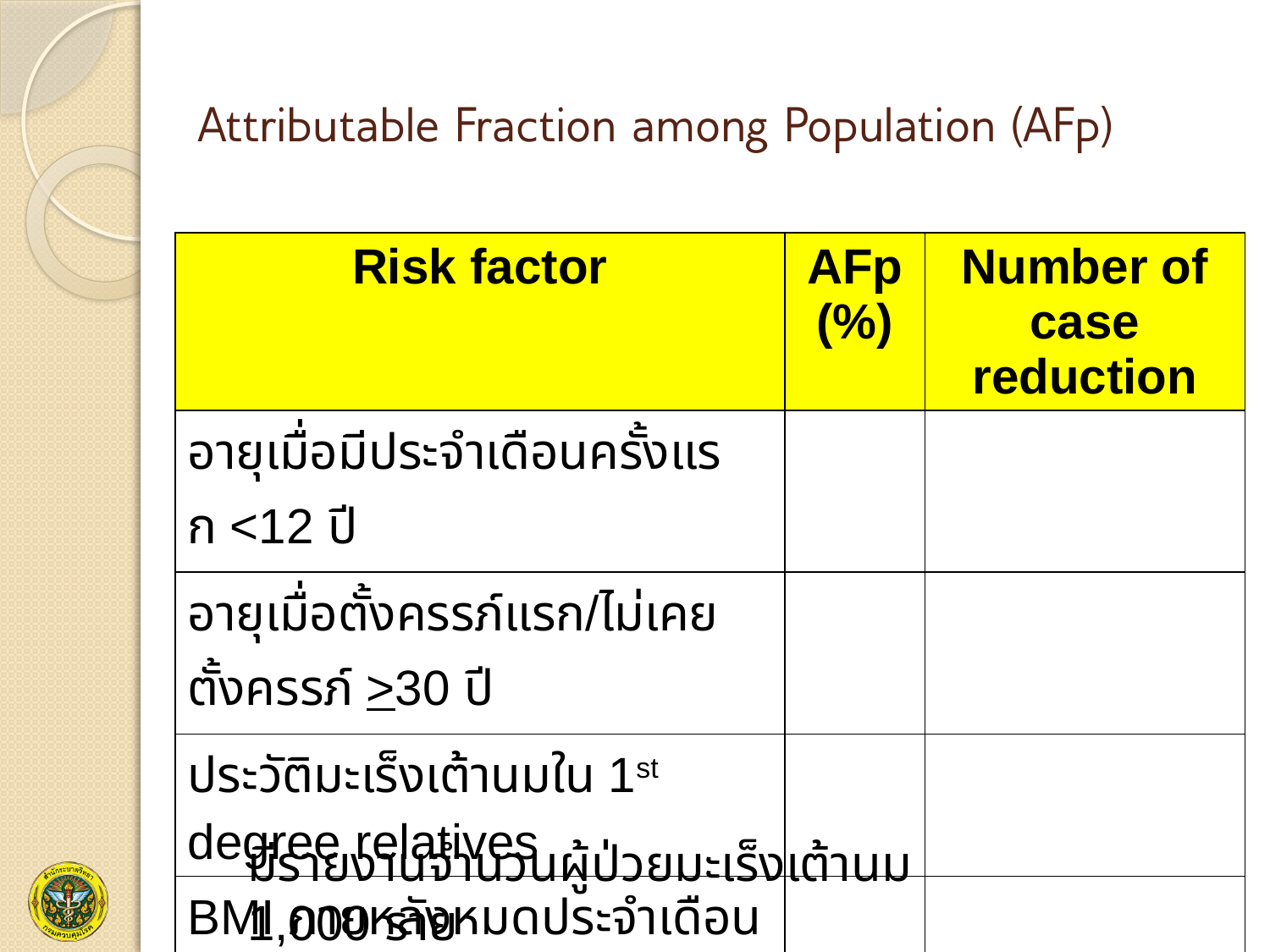

# Attributable Fraction among Population (AFp)
| Risk factor | AFp (%) | Number of case reduction |
| --- | --- | --- |
| อายุเมื่อมีประจำเดือนครั้งแรก <12 ปี |  |  |
| อายุเมื่อตั้งครรภ์แรก/ไม่เคยตั้งครรภ์ >30 ปี |  |  |
| ประวัติมะเร็งเต้านมใน 1st degree relatives |  |  |
| BMI ภายหลังหมดประจำเดือน >27 |  |  |
| ดื่มแอลกอฮอล์ >1 แก้วต่อวัน |  |  |
มีรายงานจำนวนผู้ป่วยมะเร็งเต้านม 1,000 ราย